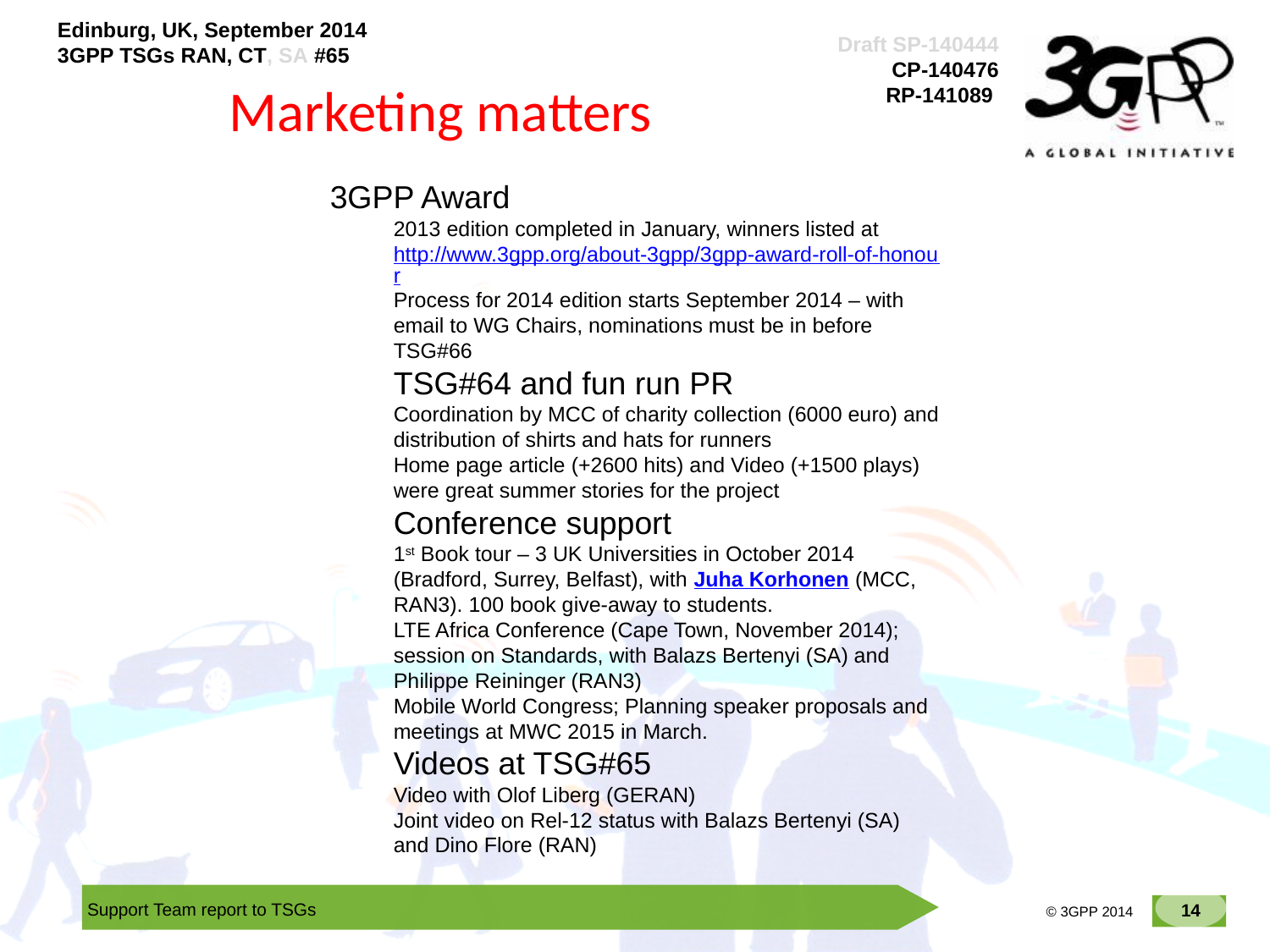

# Marketing matters
3GPP Award
2013 edition completed in January, winners listed at http://www.3gpp.org/about-3gpp/3gpp-award-roll-of-honour
Process for 2014 edition starts September 2014 – with email to WG Chairs, nominations must be in before TSG#66
TSG#64 and fun run PR
Coordination by MCC of charity collection (6000 euro) and distribution of shirts and hats for runners
Home page article (+2600 hits) and Video (+1500 plays) were great summer stories for the project
Conference support
1st Book tour – 3 UK Universities in October 2014 (Bradford, Surrey, Belfast), with Juha Korhonen (MCC, RAN3). 100 book give-away to students.
LTE Africa Conference (Cape Town, November 2014); session on Standards, with Balazs Bertenyi (SA) and Philippe Reininger (RAN3)
Mobile World Congress; Planning speaker proposals and meetings at MWC 2015 in March.
Videos at TSG#65
Video with Olof Liberg (GERAN)
Joint video on Rel-12 status with Balazs Bertenyi (SA) and Dino Flore (RAN)